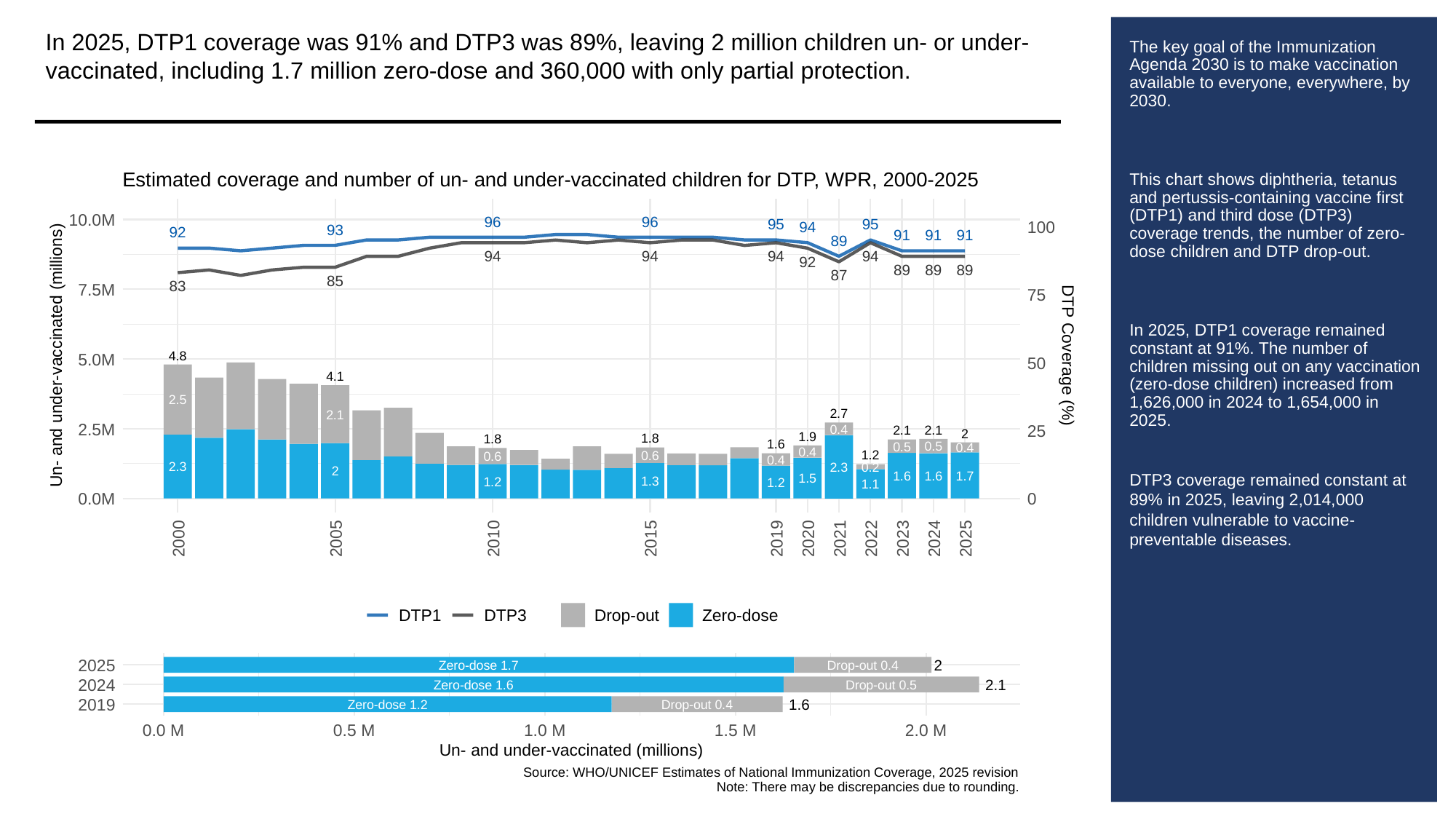

In 2025, DTP1 coverage was 91% and DTP3 was 89%, leaving 2 million children un- or under-vaccinated, including 1.7 million zero-dose and 360,000 with only partial protection.
# The key goal of the Immunization Agenda 2030 is to make vaccination available to everyone, everywhere, by 2030.

This chart shows diphtheria, tetanus and pertussis-containing vaccine first (DTP1) and third dose (DTP3) coverage trends, the number of zero-dose children and DTP drop-out.

In 2025, DTP1 coverage remained constant at 91%. The number of children missing out on any vaccination (zero-dose children) increased from 1,626,000 in 2024 to 1,654,000 in 2025.

DTP3 coverage remained constant at 89% in 2025, leaving 2,014,000 children vulnerable to vaccine-preventable diseases.

Estimated coverage and number of un- and under-vaccinated children for DTP, WPR, 2000-2025

10.0M
96
96
95
95

100
94
93
92
91
91
91

89

94
94
94
94

92
89
89
89
87
85
83
7.5M
75

Un- and under-vaccinated (millions)
DTP Coverage (%)
4.8
5.0M
50

4.1

2.5

2.7
2.1

2.5M
0.4
25
2.1
2.1
2

1.9

1.8
1.8

1.6

0.5
0.5

0.4

0.4

1.2
0.6
0.6

0.4

2.3
0.2
2.3

2

1.7
1.6
1.6
1.5
1.3
1.2
1.2
1.1
0.0M
0

2000
2005
2010
2015
2019
2020
2021
2022
2023
2024
2025

DTP1
DTP3
Drop-out
Zero-dose

2025
2
Zero-dose 1.7
Drop-out 0.4

2024
2.1
Zero-dose 1.6
Drop-out 0.5

2019
1.6
Zero-dose 1.2
Drop-out 0.4

0.0 M
0.5 M
1.0 M
1.5 M
2.0 M
Un- and under-vaccinated (millions)
Source: WHO/UNICEF Estimates of National Immunization Coverage, 2025 revision
Note: There may be discrepancies due to rounding.